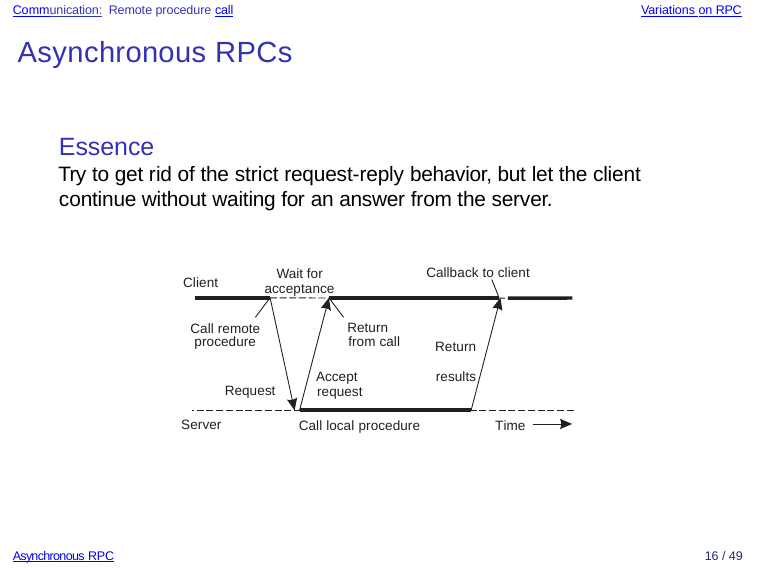

Communication: Remote procedure call
Variations on RPC
Asynchronous RPCs

Essence
Try to get rid of the strict request-reply behavior, but let the client  continue without waiting for an answer from the server.
Callback to client
Wait for  acceptance
Client

Return  from call
Call remote  procedure
Return  results
Accept  request
Request
Server
Time
Call local procedure
Asynchronous RPC
16 / 49